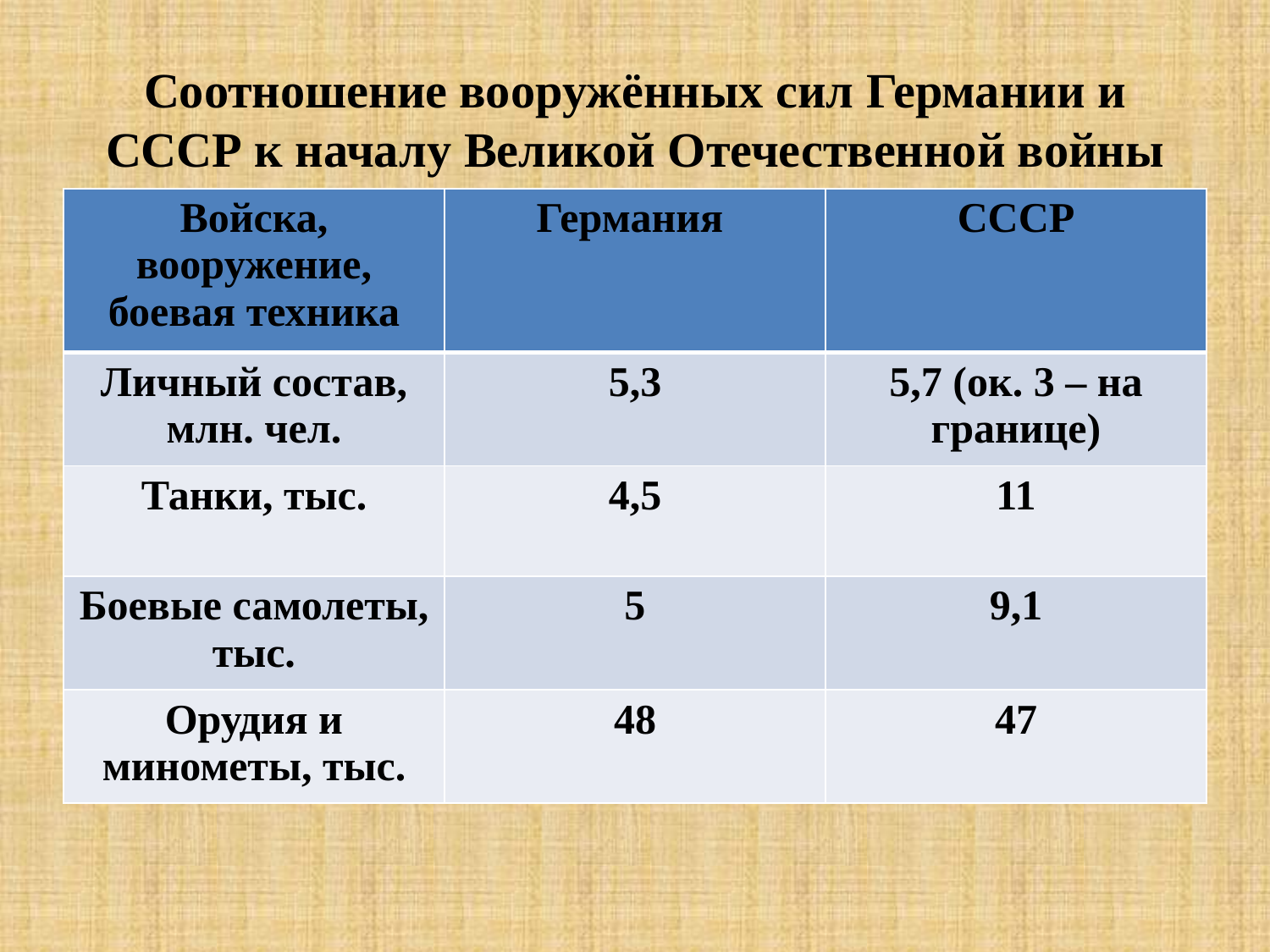

# Соотношение вооружённых сил Германии и СССР к началу Великой Отечественной войны
| Войска, вооружение, боевая техника | Германия | СССР |
| --- | --- | --- |
| Личный состав, млн. чел. | 5,3 | 5,7 (ок. 3 – на границе) |
| Танки, тыс. | 4,5 | 11 |
| Боевые самолеты, тыс. | 5 | 9,1 |
| Орудия и минометы, тыс. | 48 | 47 |